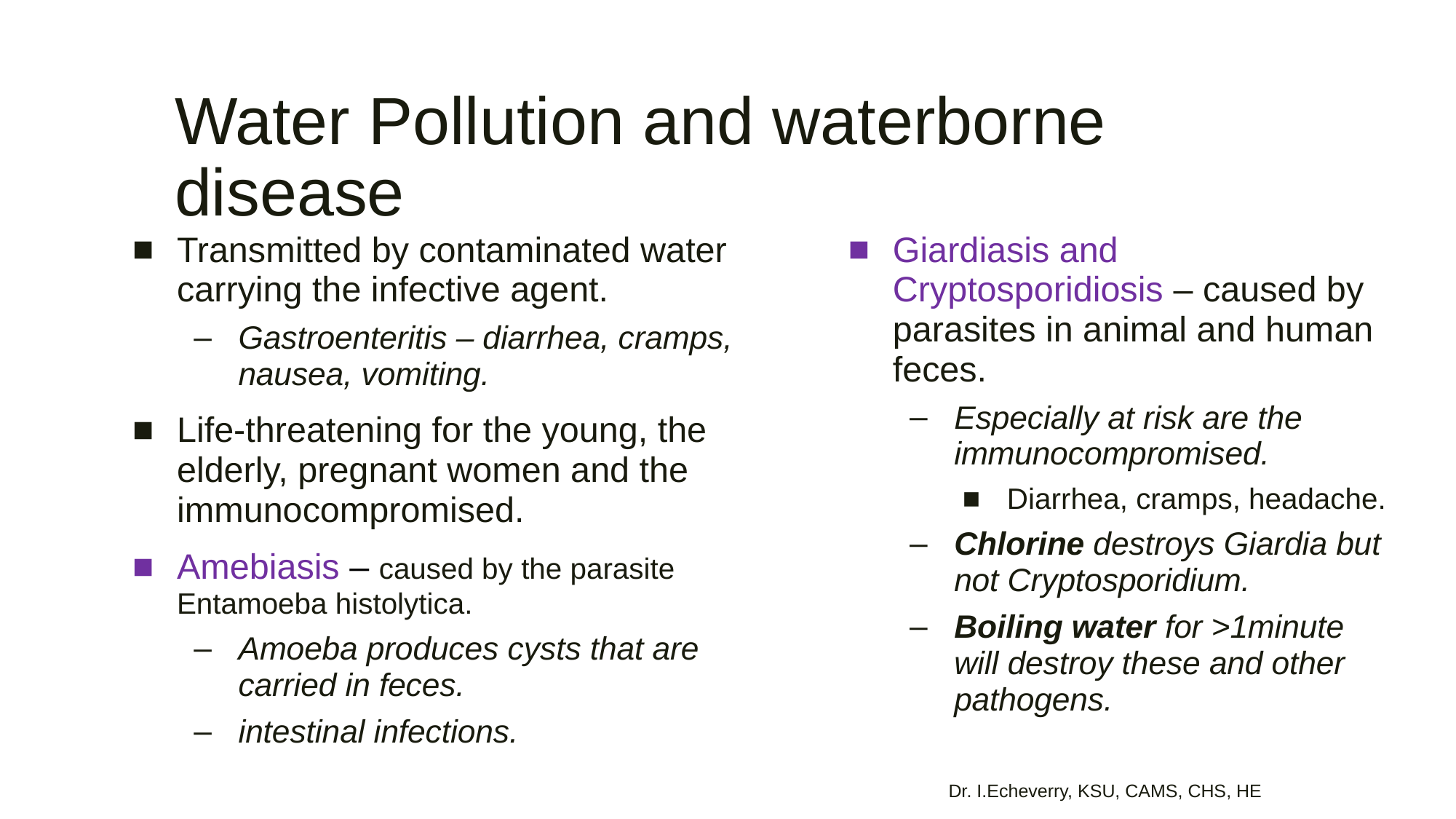

# Water Pollution and waterborne disease
Giardiasis and Cryptosporidiosis – caused by parasites in animal and human feces.
Especially at risk are the immunocompromised.
Diarrhea, cramps, headache.
Chlorine destroys Giardia but not Cryptosporidium.
Boiling water for >1minute will destroy these and other pathogens.
Transmitted by contaminated water carrying the infective agent.
Gastroenteritis – diarrhea, cramps, nausea, vomiting.
Life-threatening for the young, the elderly, pregnant women and the immunocompromised.
Amebiasis – caused by the parasite Entamoeba histolytica.
Amoeba produces cysts that are carried in feces.
intestinal infections.
Dr. I.Echeverry, KSU, CAMS, CHS, HE
23